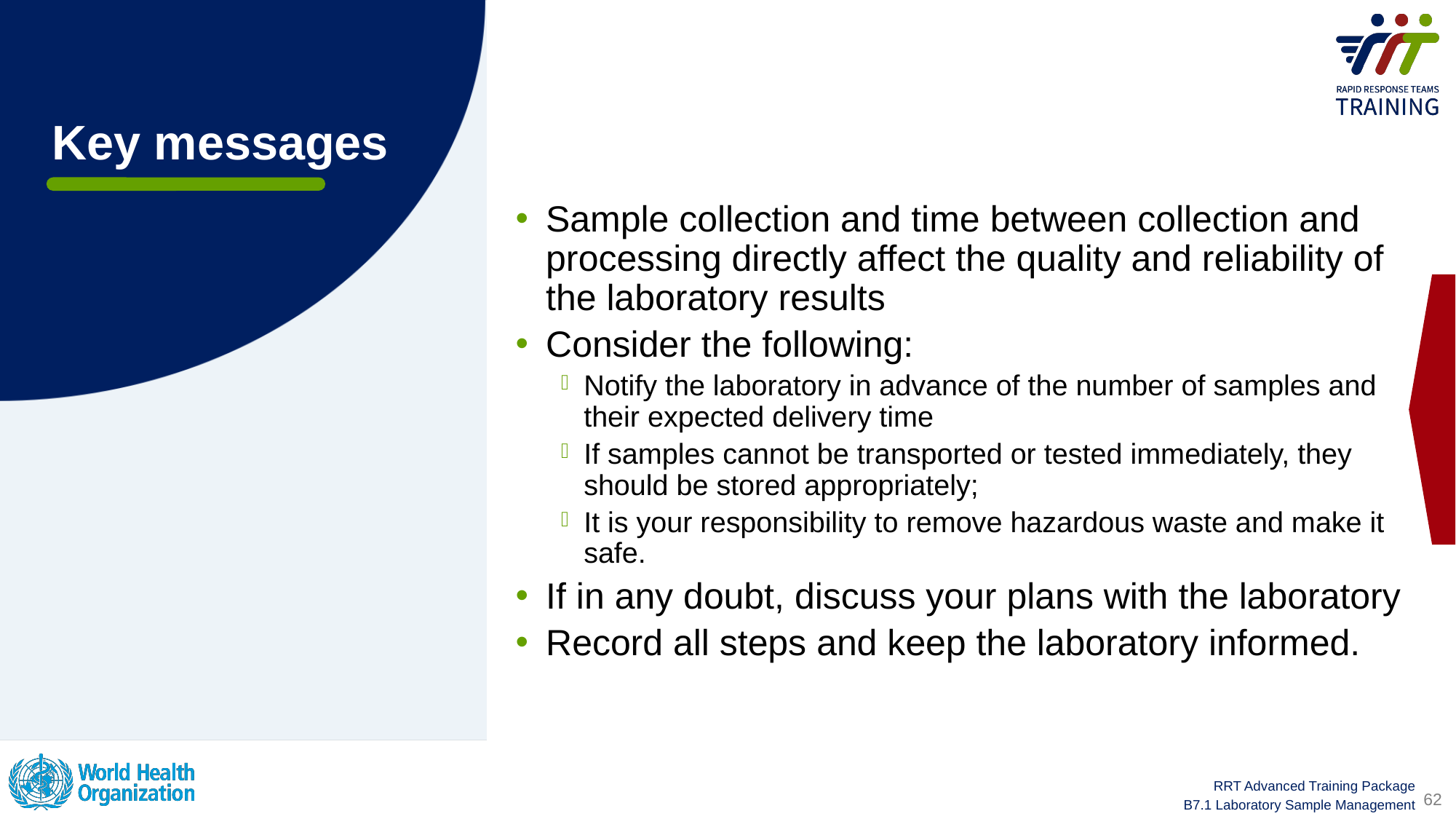

Sample collection and time between collection and processing directly affect the quality and reliability of the laboratory results
Consider the following:
Notify the laboratory in advance of the number of samples and their expected delivery time
If samples cannot be transported or tested immediately, they should be stored appropriately;
It is your responsibility to remove hazardous waste and make it safe.
If in any doubt, discuss your plans with the laboratory
Record all steps and keep the laboratory informed.